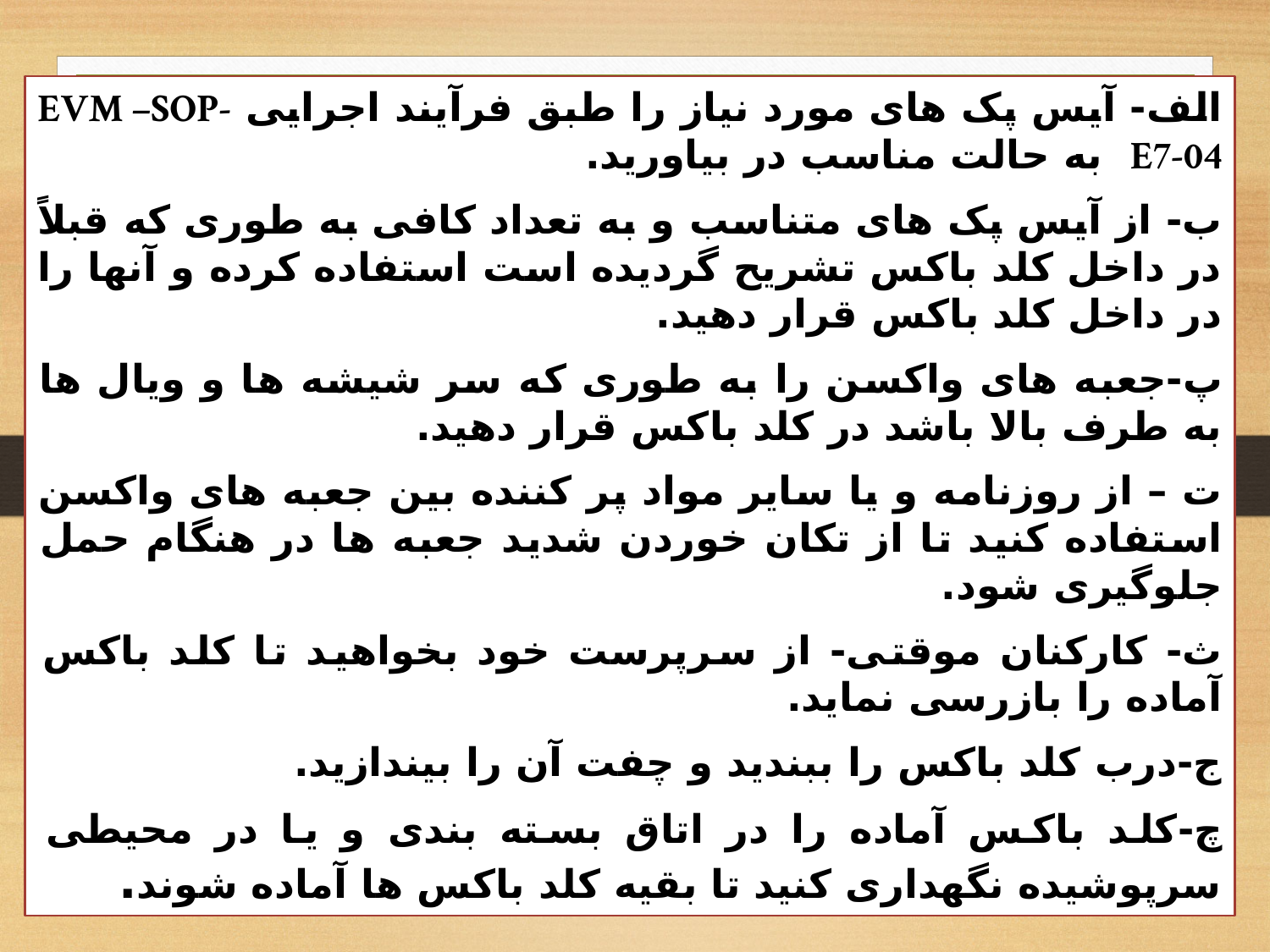

الف- آیس پک های مورد نیاز را طبق فرآیند اجرایی EVM –SOP-E7-04  به حالت مناسب در بیاورید.
ب- از آیس پک های متناسب و به تعداد کافی به طوری که قبلاً در داخل کلد باکس تشریح گردیده است استفاده کرده و آنها را در داخل کلد باکس قرار دهید.
پ-جعبه های واکسن را به طوری که سر شیشه ها و ویال ها به طرف بالا باشد در کلد باکس قرار دهید.
ت – از روزنامه و یا سایر مواد پر کننده بین جعبه های واکسن استفاده کنید تا از تکان خوردن شدید جعبه ها در هنگام حمل جلوگیری شود.
ث- کارکنان موقتی- از سرپرست خود بخواهید تا کلد باکس آماده را بازرسی نماید.
ج-درب کلد باکس را ببندید و چفت آن را بیندازید.
چ-کلد باکس آماده را در اتاق بسته بندی و یا در محیطی سرپوشیده نگهداری کنید تا بقیه کلد باکس ها آماده شوند.